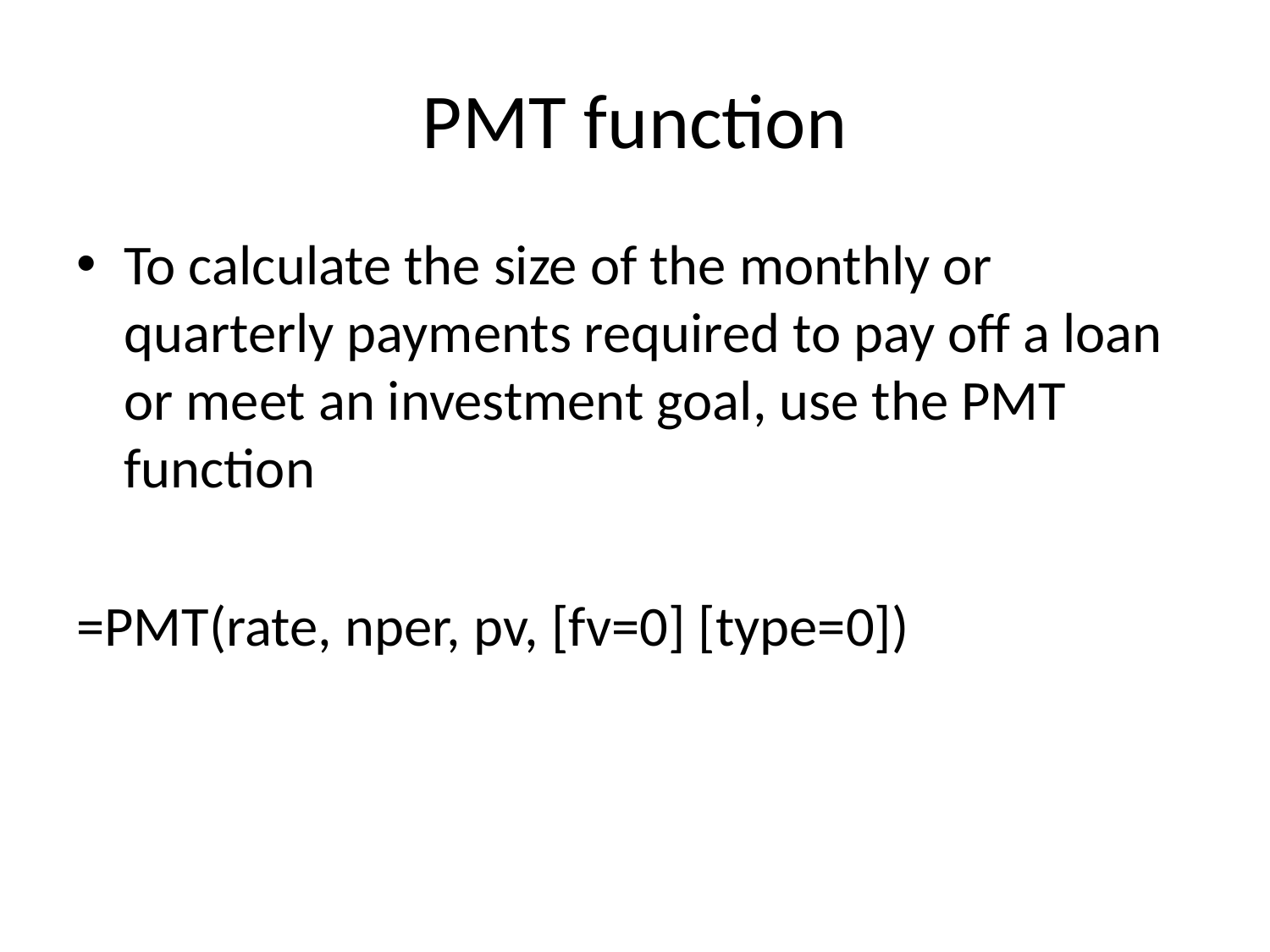

# PMT function
To calculate the size of the monthly or quarterly payments required to pay off a loan or meet an investment goal, use the PMT function

=PMT(rate, nper, pv, [fv=0] [type=0])